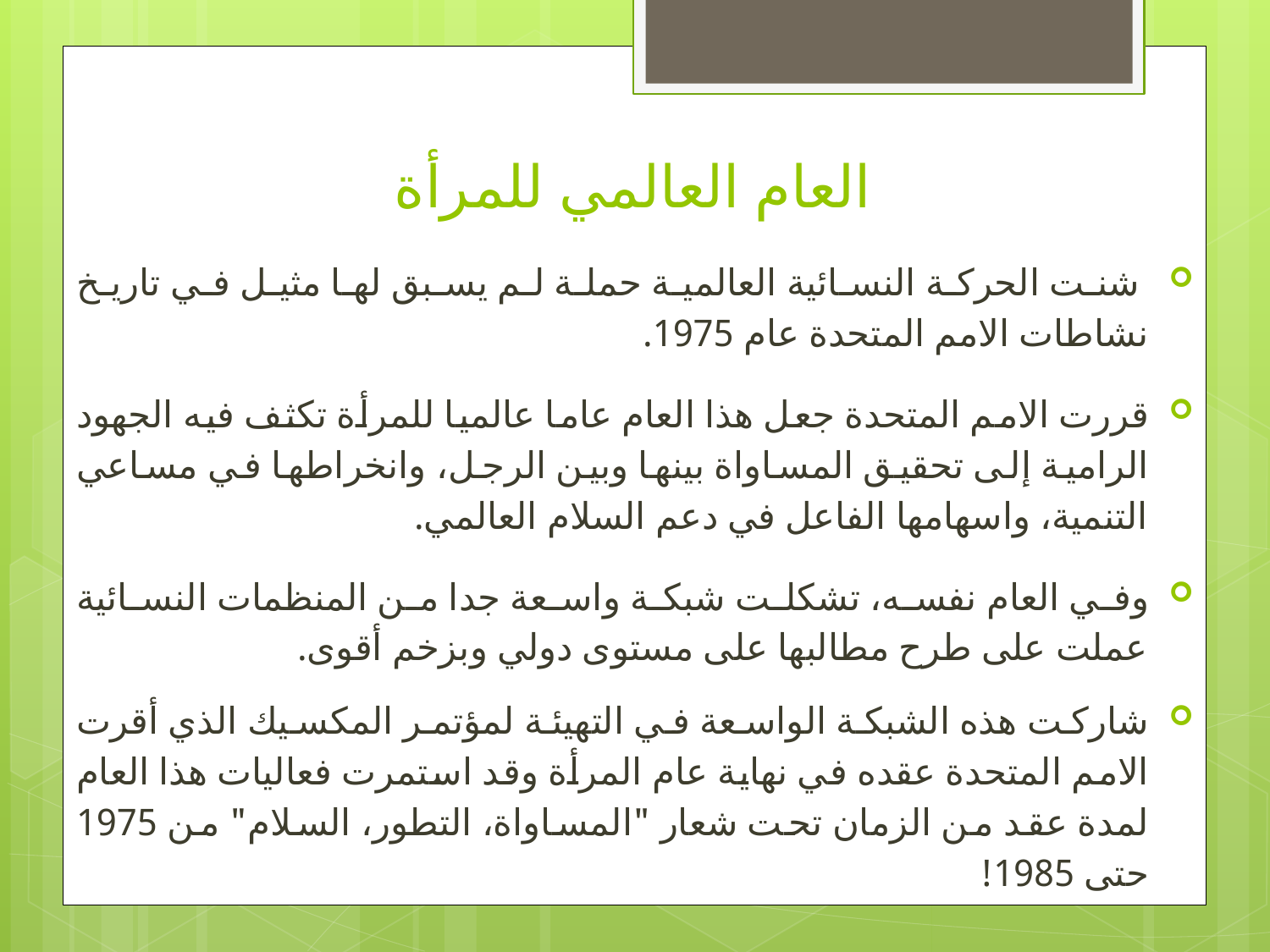

# العام العالمي للمرأة
 شنت الحركة النسائية العالمية حملة لم يسبق لها مثيل في تاريخ نشاطات الامم المتحدة عام 1975.
قررت الامم المتحدة جعل هذا العام عاما عالميا للمرأة تكثف فيه الجهود الرامية إلى تحقيق المساواة بينها وبين الرجل، وانخراطها في مساعي التنمية، واسهامها الفاعل في دعم السلام العالمي.
وفي العام نفسه، تشكلت شبكة واسعة جدا من المنظمات النسائية عملت على طرح مطالبها على مستوى دولي وبزخم أقوى.
شاركت هذه الشبكة الواسعة في التهيئة لمؤتمر المكسيك الذي أقرت الامم المتحدة عقده في نهاية عام المرأة وقد استمرت فعاليات هذا العام لمدة عقد من الزمان تحت شعار "المساواة، التطور، السلام" من 1975 حتى 1985!